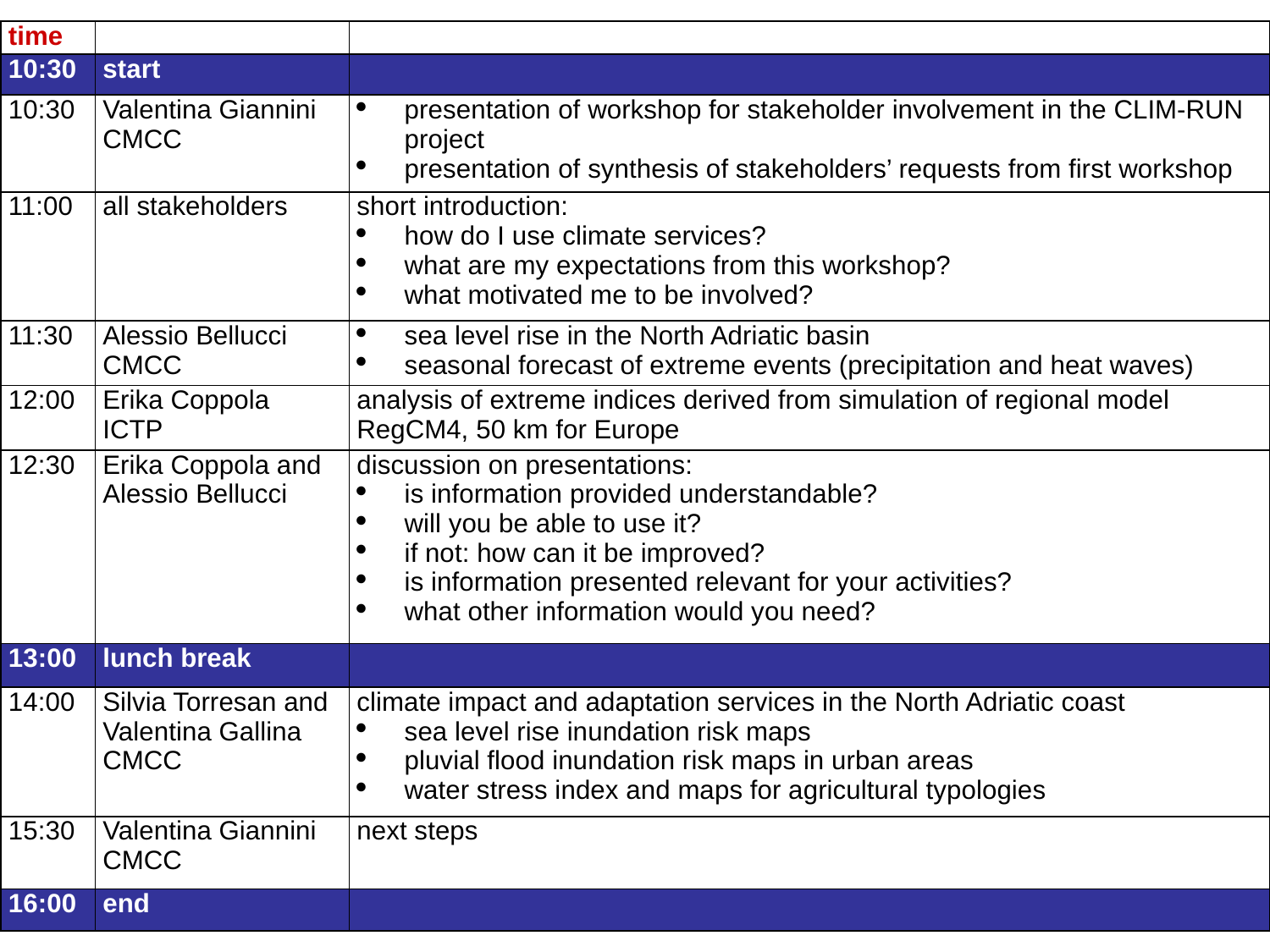

| time |  |  |
| --- | --- | --- |
| 10:30 | start |  |
| 10:30 | Valentina Giannini CMCC | presentation of workshop for stakeholder involvement in the CLIM-RUN project presentation of synthesis of stakeholders’ requests from first workshop |
| 11:00 | all stakeholders | short introduction: how do I use climate services? what are my expectations from this workshop? what motivated me to be involved? |
| 11:30 | Alessio Bellucci CMCC | sea level rise in the North Adriatic basin seasonal forecast of extreme events (precipitation and heat waves) |
| 12:00 | Erika Coppola ICTP | analysis of extreme indices derived from simulation of regional model RegCM4, 50 km for Europe |
| 12:30 | Erika Coppola and Alessio Bellucci | discussion on presentations: is information provided understandable? will you be able to use it? if not: how can it be improved? is information presented relevant for your activities? what other information would you need? |
| 13:00 | lunch break |  |
| 14:00 | Silvia Torresan and Valentina Gallina CMCC | climate impact and adaptation services in the North Adriatic coast sea level rise inundation risk maps pluvial flood inundation risk maps in urban areas water stress index and maps for agricultural typologies |
| 15:30 | Valentina Giannini CMCC | next steps |
| 16:00 | end |  |